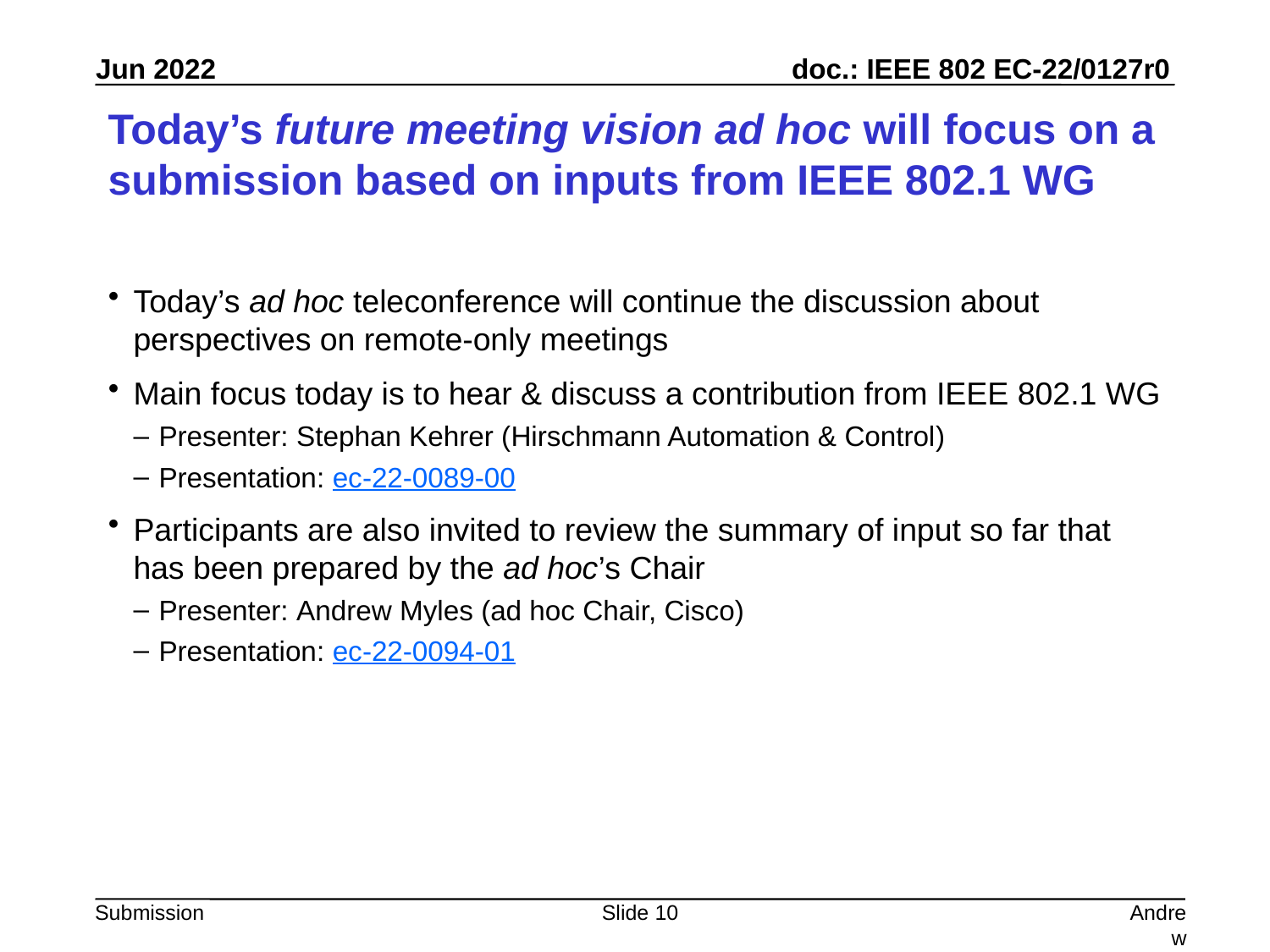

# Today’s future meeting vision ad hoc will focus on a submission based on inputs from IEEE 802.1 WG
Today’s ad hoc teleconference will continue the discussion about perspectives on remote-only meetings
Main focus today is to hear & discuss a contribution from IEEE 802.1 WG
Presenter: Stephan Kehrer (Hirschmann Automation & Control)
Presentation: ec-22-0089-00
Participants are also invited to review the summary of input so far that has been prepared by the ad hoc’s Chair
Presenter: Andrew Myles (ad hoc Chair, Cisco)
Presentation: ec-22-0094-01

Slide 10
Andrew Myles, Cisco